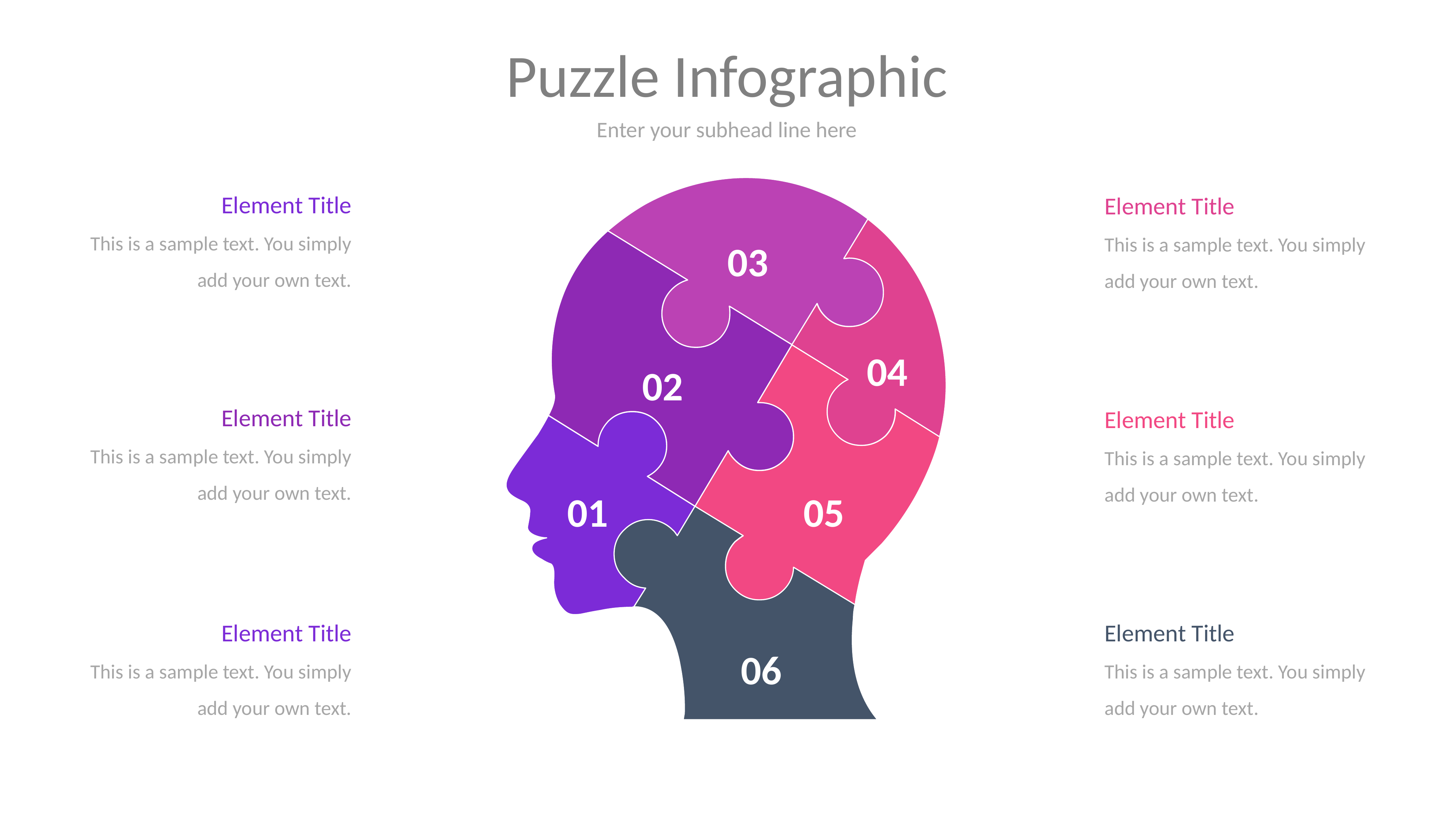

# Puzzle Infographic
Enter your subhead line here
Element Title
This is a sample text. You simply add your own text.

03

04
02

01
05

06
Element Title
This is a sample text. You simply add your own text.
Element Title
This is a sample text. You simply add your own text.
Element Title
This is a sample text. You simply add your own text.
Element Title
This is a sample text. You simply add your own text.
Element Title
This is a sample text. You simply add your own text.